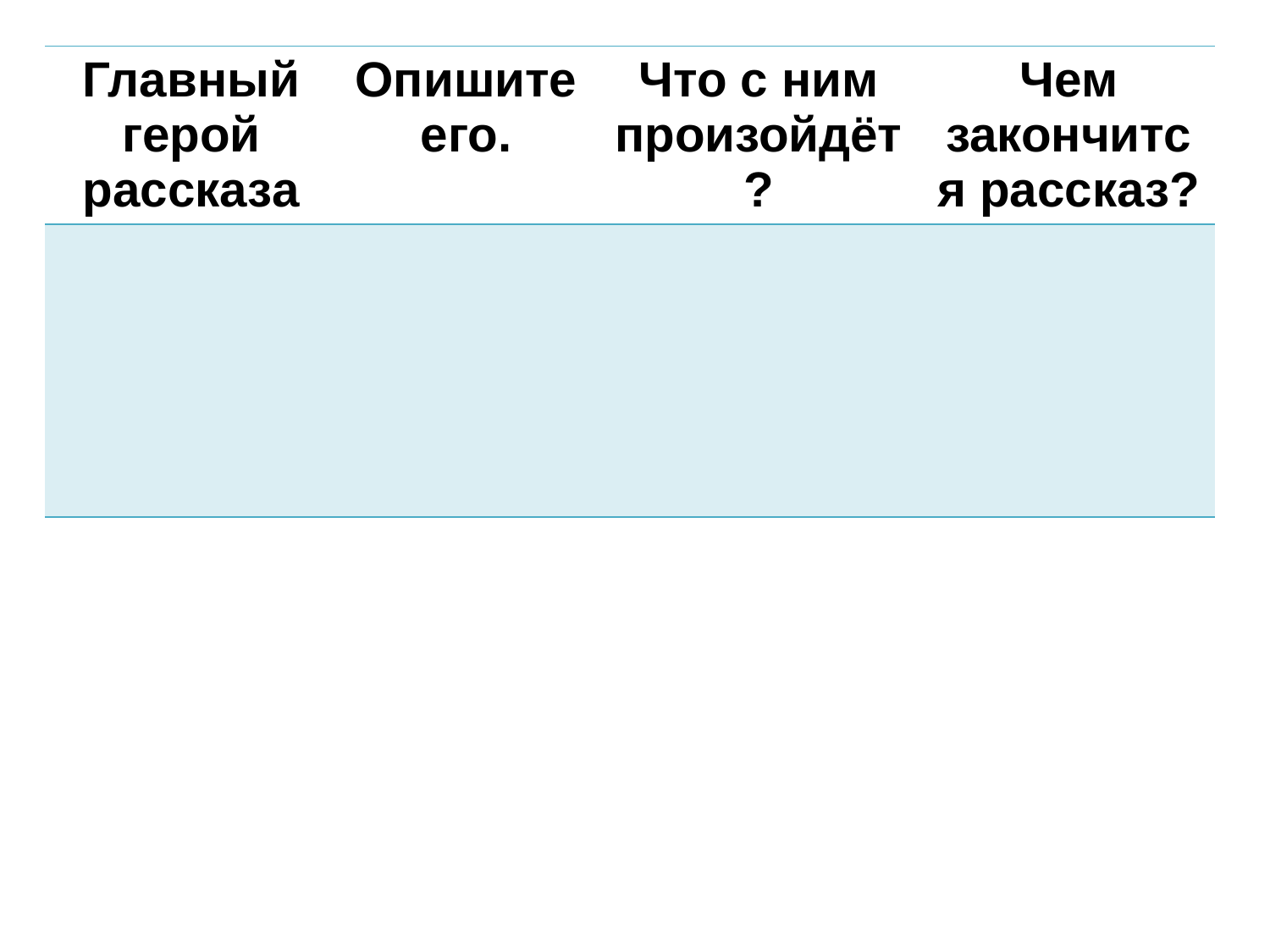

| Главный герой рассказа | Опишите его. | Что с ним произойдёт? | Чем закончится рассказ? |
| --- | --- | --- | --- |
|  |  |  |  |